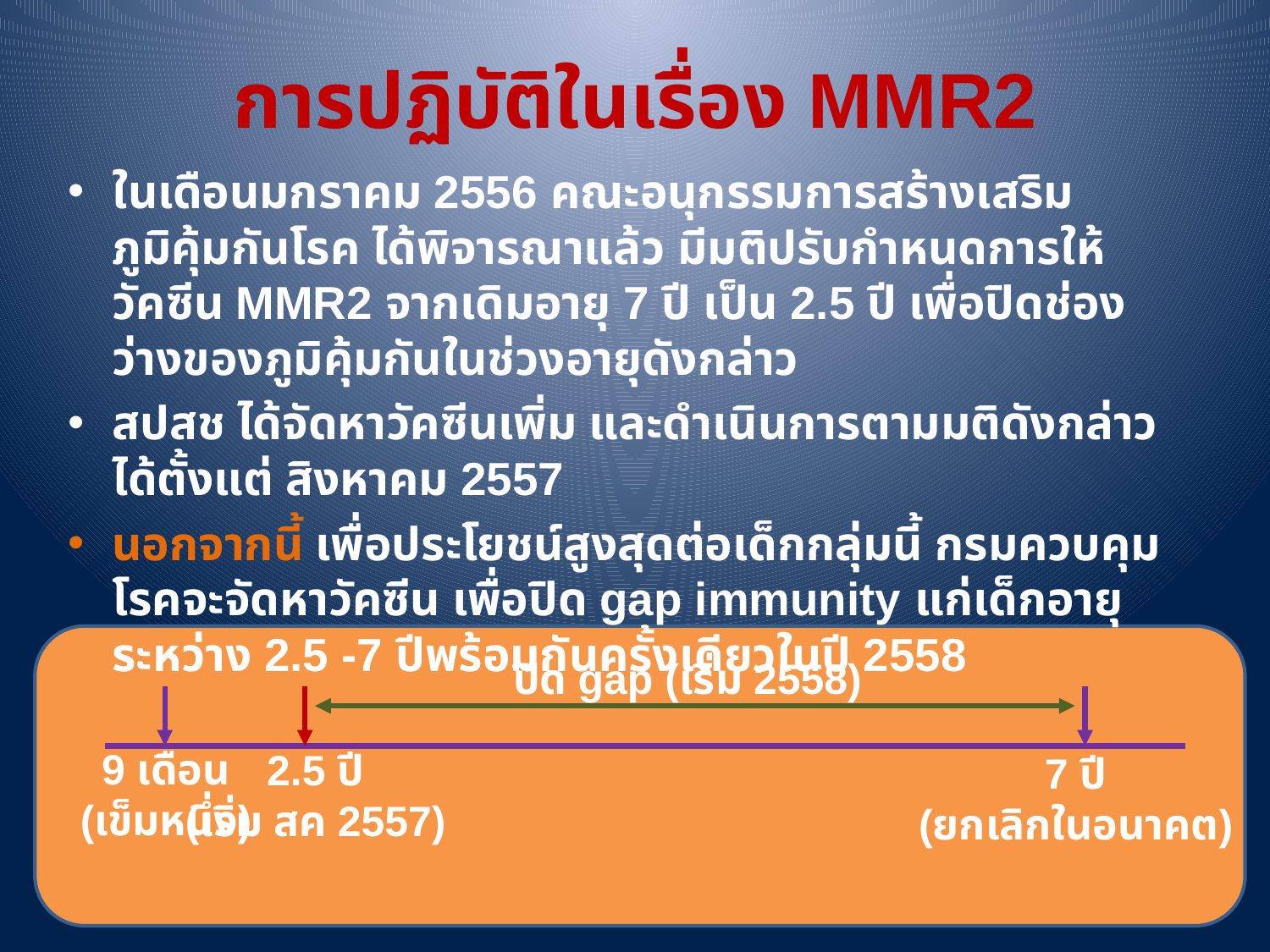

# การปฏิบัติในเรื่อง MMR2
ในเดือนมกราคม 2556 คณะอนุกรรมการสร้างเสริมภูมิคุ้มกันโรค ได้พิจารณาแล้ว มีมติปรับกำหนดการให้วัคซีน MMR2 จากเดิมอายุ 7 ปี เป็น 2.5 ปี เพื่อปิดช่องว่างของภูมิคุ้มกันในช่วงอายุดังกล่าว
สปสช ได้จัดหาวัคซีนเพิ่ม และดำเนินการตามมติดังกล่าว ได้ตั้งแต่ สิงหาคม 2557
นอกจากนี้ เพื่อประโยชน์สูงสุดต่อเด็กกลุ่มนี้ กรมควบคุมโรคจะจัดหาวัคซีน เพื่อปิด gap immunity แก่เด็กอายุระหว่าง 2.5 -7 ปีพร้อมกันครั้งเดียวในปี 2558

ปิด gap (เริ่ม 2558)
9 เดือน
(เข็มหนึ่ง)
2.5 ปี
(เริ่ม สค 2557)
7 ปี
(ยกเลิกในอนาคต)